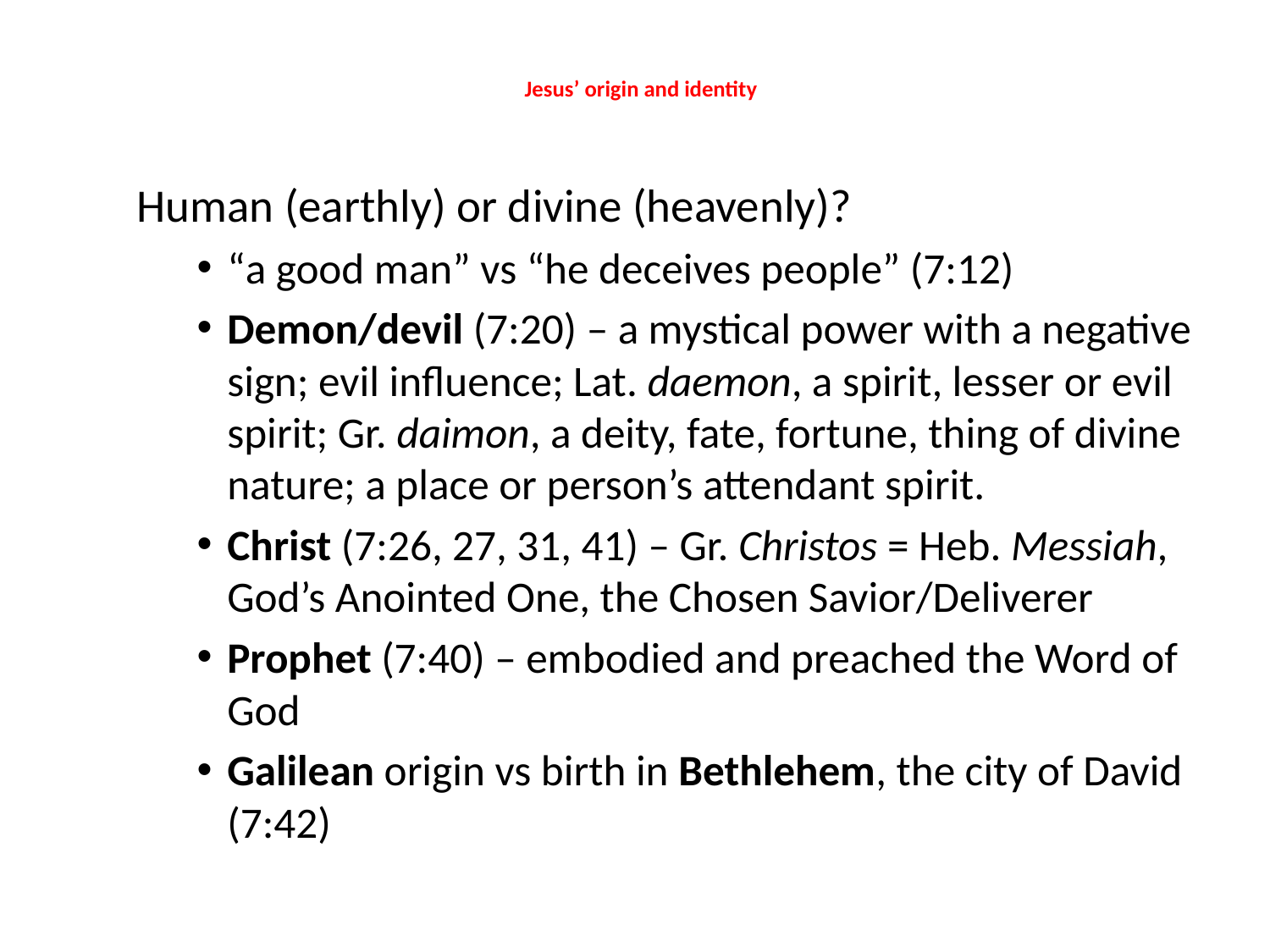

# Jesus’ origin and identity
Human (earthly) or divine (heavenly)?
“a good man” vs “he deceives people” (7:12)
Demon/devil (7:20) – a mystical power with a negative sign; evil influence; Lat. daemon, a spirit, lesser or evil spirit; Gr. daimon, a deity, fate, fortune, thing of divine nature; a place or person’s attendant spirit.
Christ (7:26, 27, 31, 41) – Gr. Christos = Heb. Messiah, God’s Anointed One, the Chosen Savior/Deliverer
Prophet (7:40) – embodied and preached the Word of God
Galilean origin vs birth in Bethlehem, the city of David (7:42)